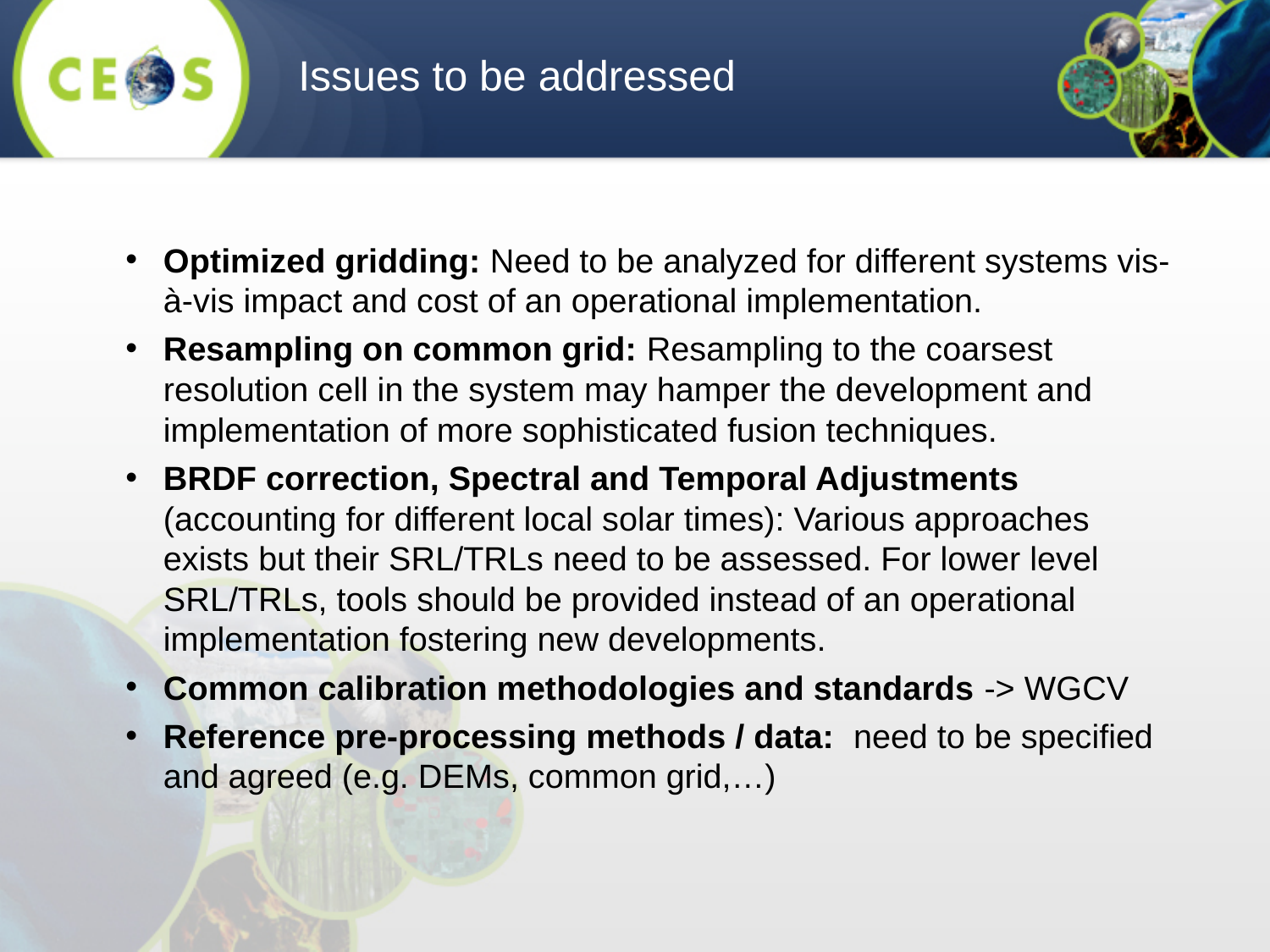

Issues to be addressed
Optimized gridding: Need to be analyzed for different systems vis-à-vis impact and cost of an operational implementation.
Resampling on common grid: Resampling to the coarsest resolution cell in the system may hamper the development and implementation of more sophisticated fusion techniques.
BRDF correction, Spectral and Temporal Adjustments (accounting for different local solar times): Various approaches exists but their SRL/TRLs need to be assessed. For lower level SRL/TRLs, tools should be provided instead of an operational implementation fostering new developments.
Common calibration methodologies and standards -> WGCV
Reference pre-processing methods / data:  need to be specified and agreed (e.g. DEMs, common grid,…)